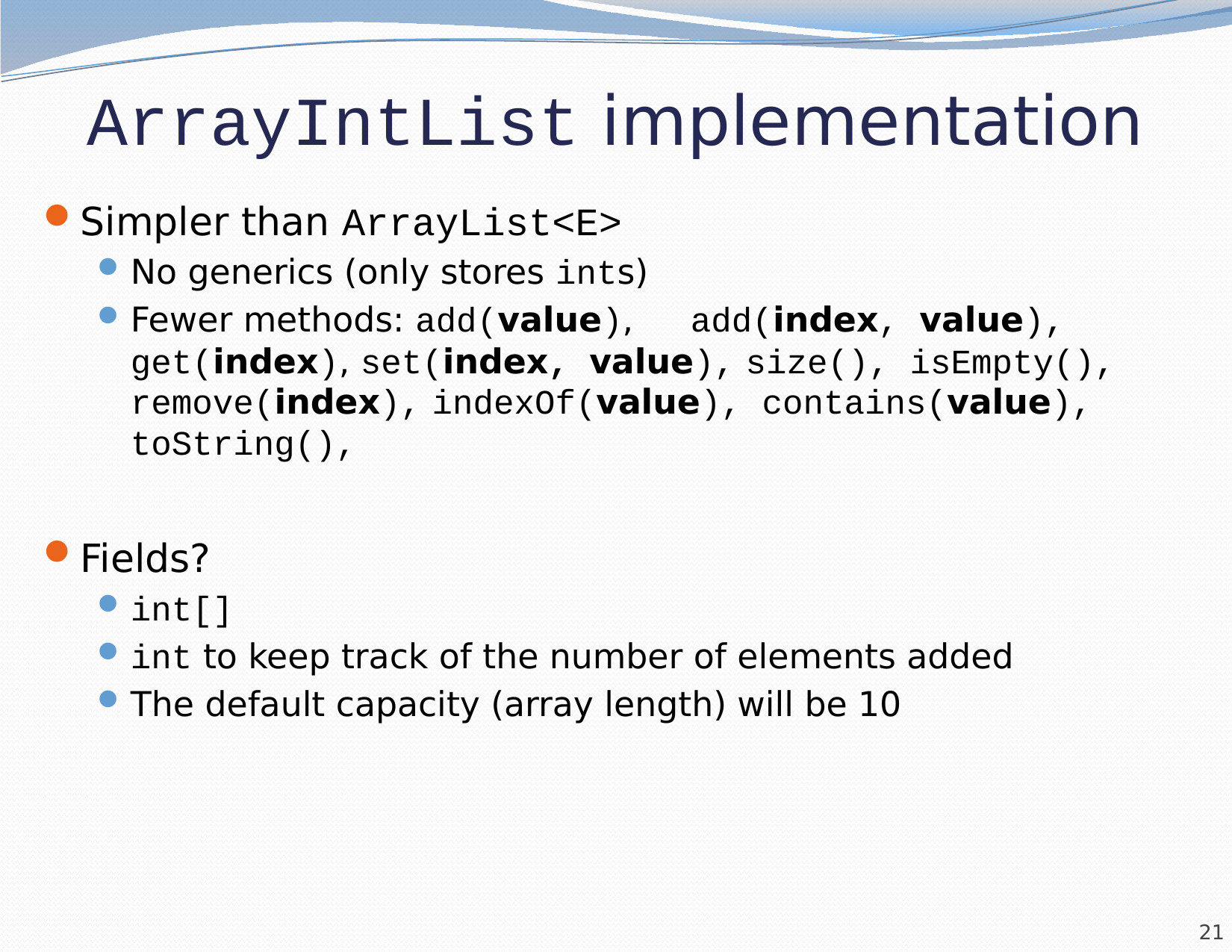

# ArrayIntList implementation
Simpler than ArrayList<E>
No generics (only stores ints)
Fewer methods: add(value),	add(index, value), get(index), set(index, value), size(), isEmpty(), remove(index), indexOf(value), contains(value), toString(),

Fields?
int[]
int to keep track of the number of elements added
The default capacity (array length) will be 10